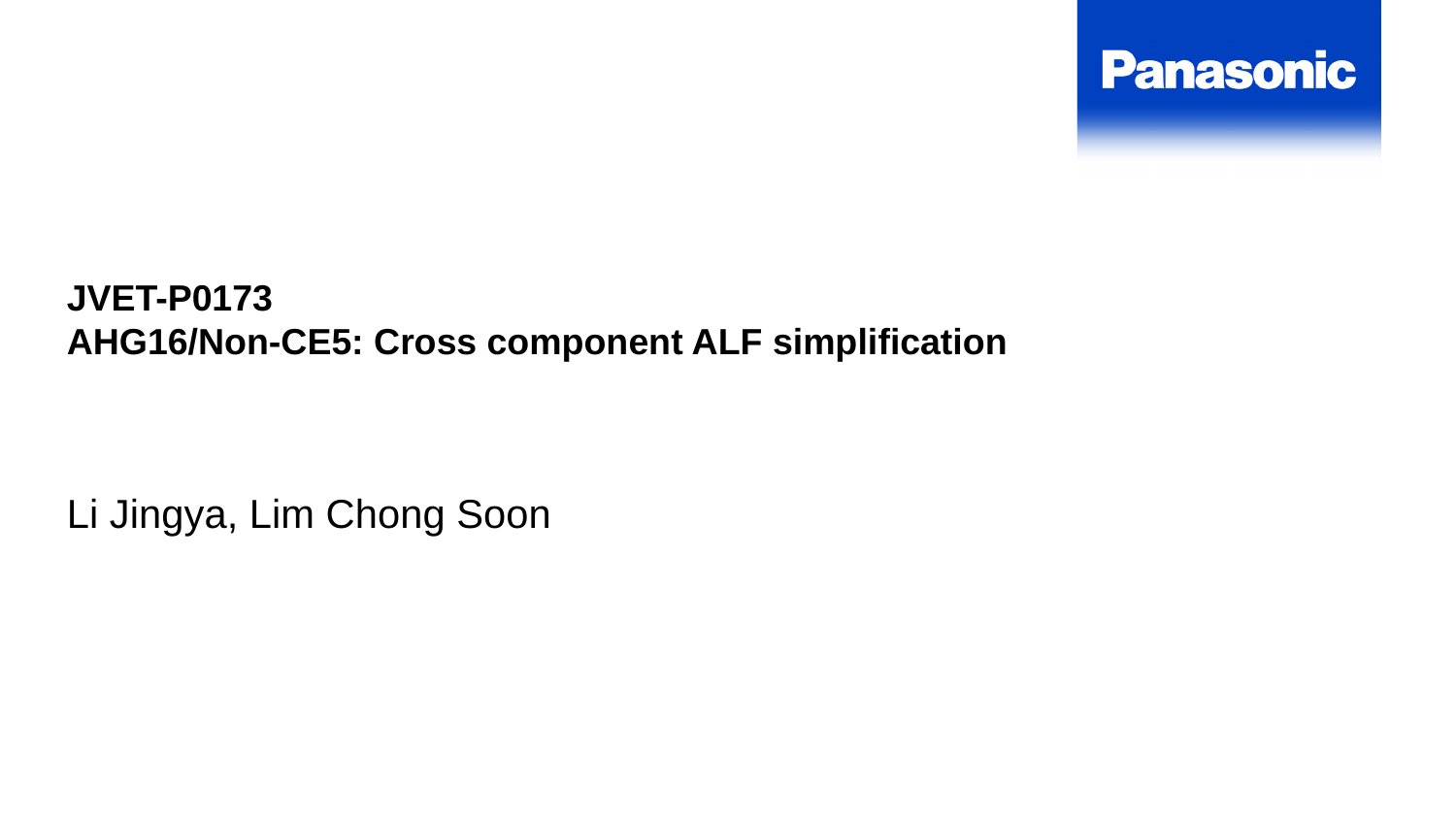

JVET-P0173
AHG16/Non-CE5: Cross component ALF simplification
Li Jingya, Lim Chong Soon